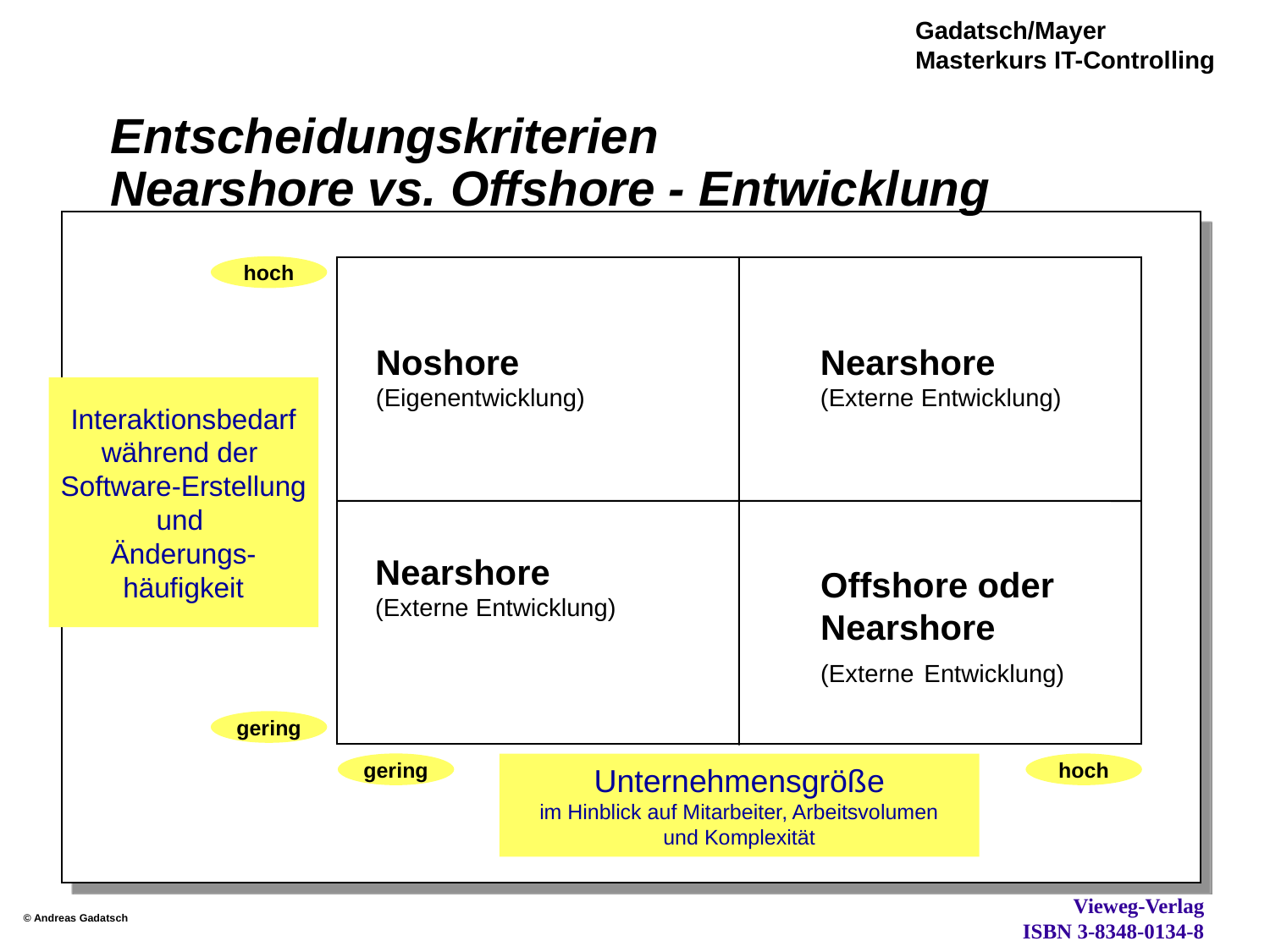

# Entscheidungskriterien Nearshore vs. Offshore - Entwicklung
hoch

Noshore
(Eigenentwicklung)
Nearshore
(Externe Entwicklung)
Interaktionsbedarf
während der
Software-Erstellung
und
Änderungs-
häufigkeit

Nearshore
(Externe Entwicklung)
Offshore oder
Nearshore
(Externe Entwicklung)
gering
gering
hoch
Unternehmensgröße
im Hinblick auf Mitarbeiter, Arbeitsvolumen
und Komplexität